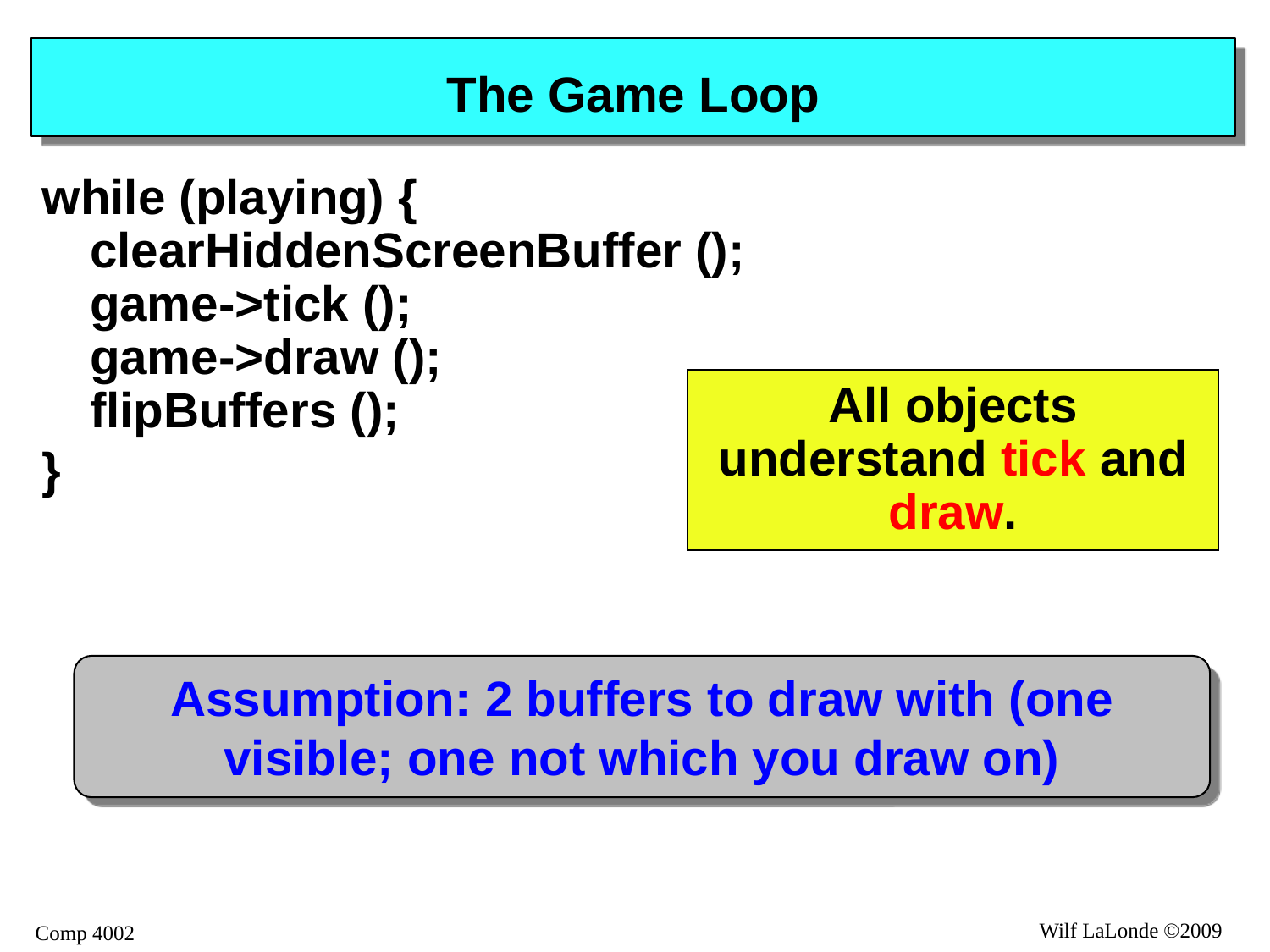

# The Game Loop
while (playing) {
clearHiddenScreenBuffer ();
game->tick ();
game->draw ();
flipBuffers ();
}
All objects understand tick and draw.
Assumption: 2 buffers to draw with (one visible; one not which you draw on)